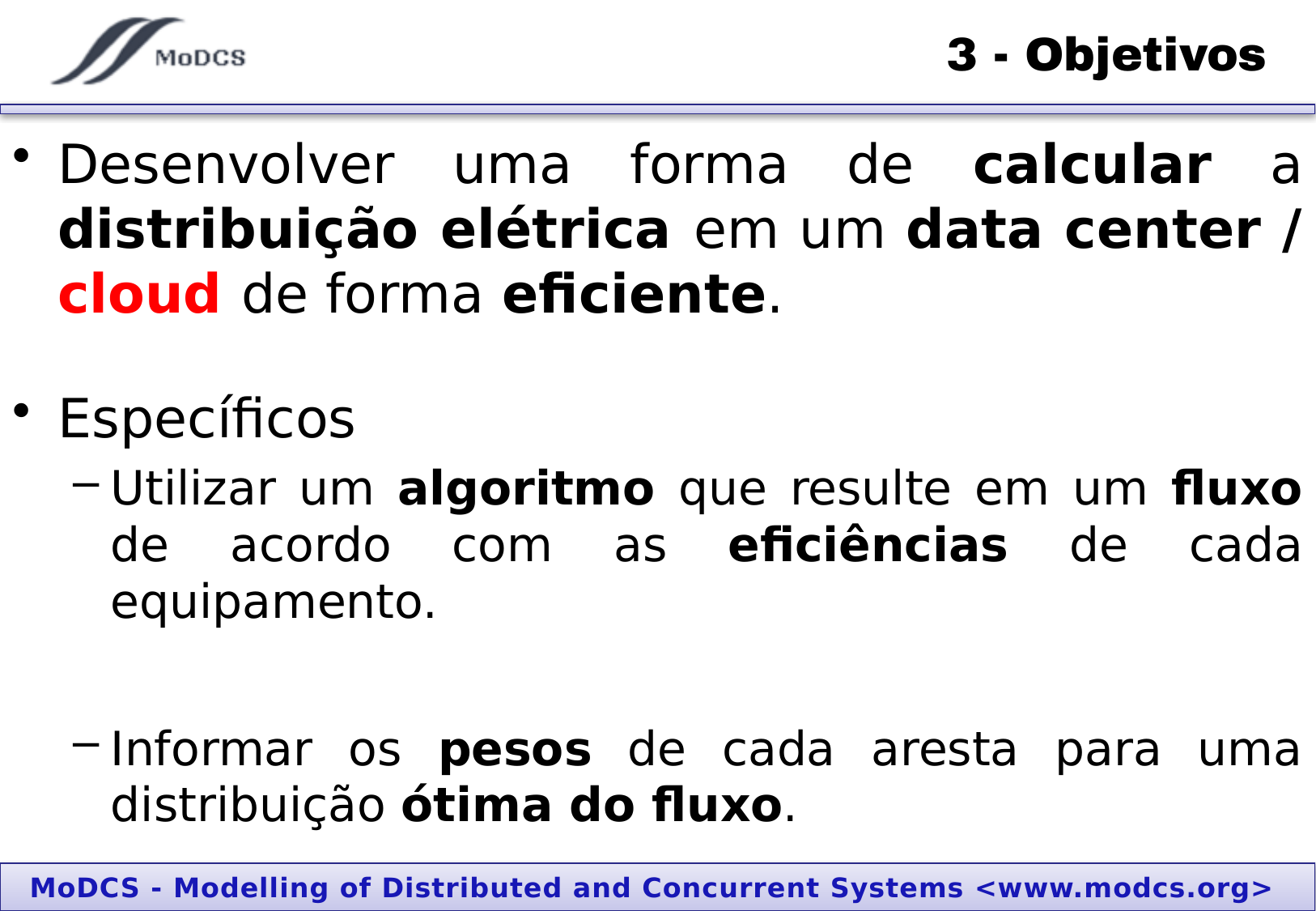

# 3 - Objetivos
Desenvolver uma forma de calcular a distribuição elétrica em um data center / cloud de forma eficiente.

Específicos
Utilizar um algoritmo que resulte em um fluxo de acordo com as eficiências de cada equipamento.

Informar os pesos de cada aresta para uma distribuição ótima do fluxo.